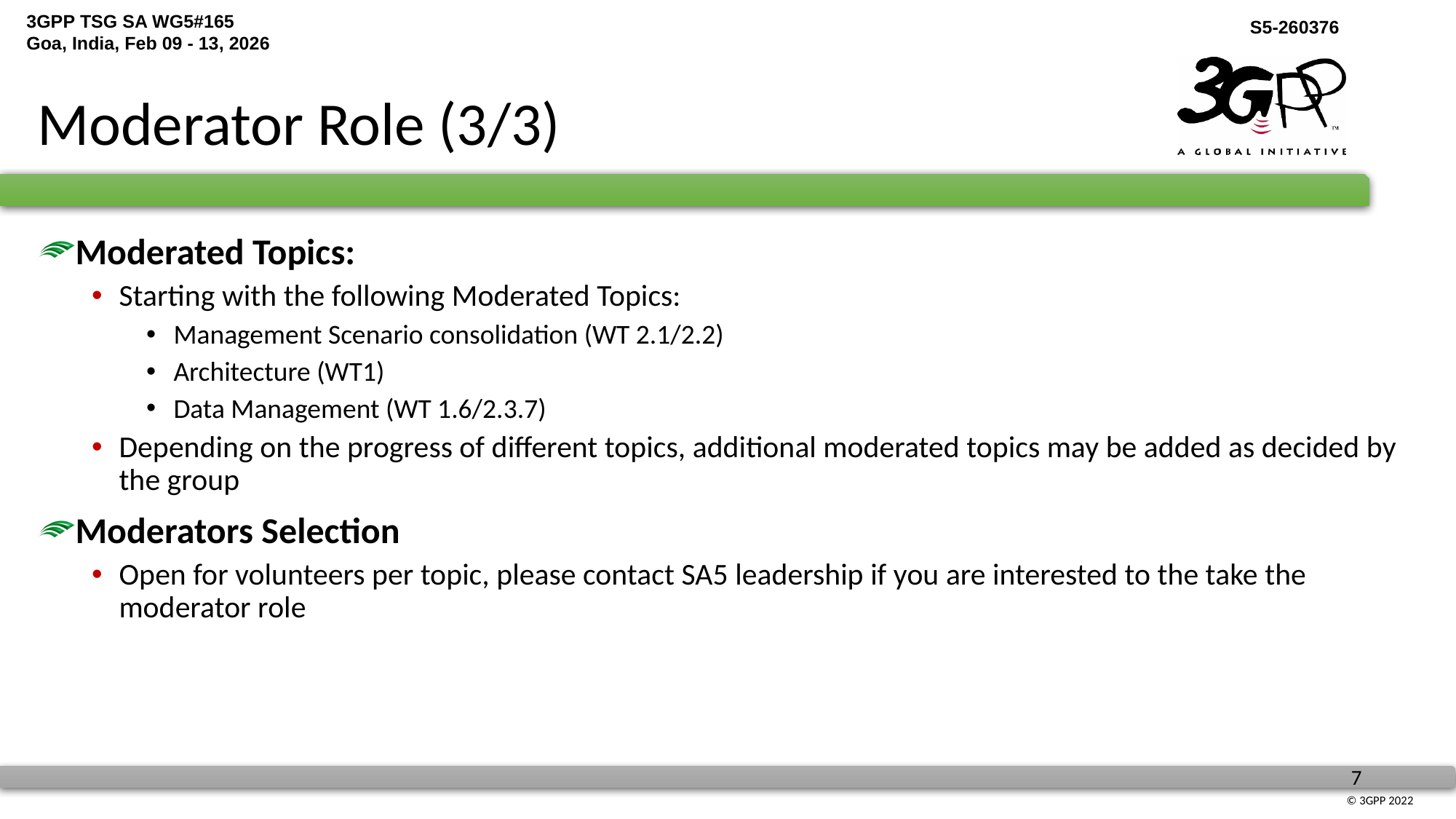

# Moderator Role (3/3)
Moderated Topics:
Starting with the following Moderated Topics:
Management Scenario consolidation (WT 2.1/2.2)
Architecture (WT1)
Data Management (WT 1.6/2.3.7)
Depending on the progress of different topics, additional moderated topics may be added as decided by the group
Moderators Selection
Open for volunteers per topic, please contact SA5 leadership if you are interested to the take the moderator role